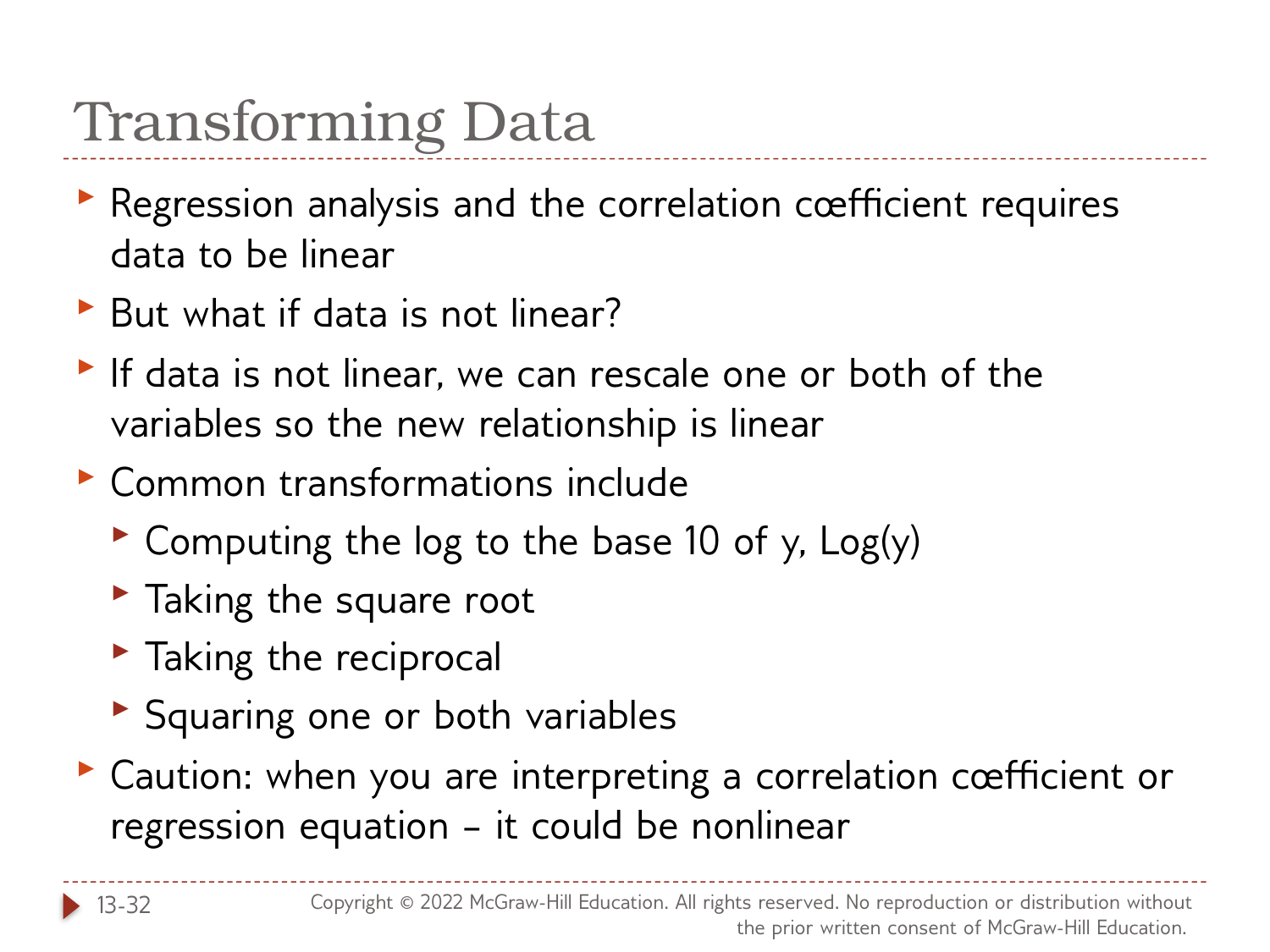

# Transforming Data
Regression analysis and the correlation coefficient requires data to be linear
But what if data is not linear?
If data is not linear, we can rescale one or both of the variables so the new relationship is linear
Common transformations include
Computing the log to the base 10 of y, Log(y)
Taking the square root
Taking the reciprocal
Squaring one or both variables
Caution: when you are interpreting a correlation coefficient or regression equation – it could be nonlinear
13-32
Copyright © 2022 McGraw-Hill Education. All rights reserved. No reproduction or distribution without the prior written consent of McGraw-Hill Education.